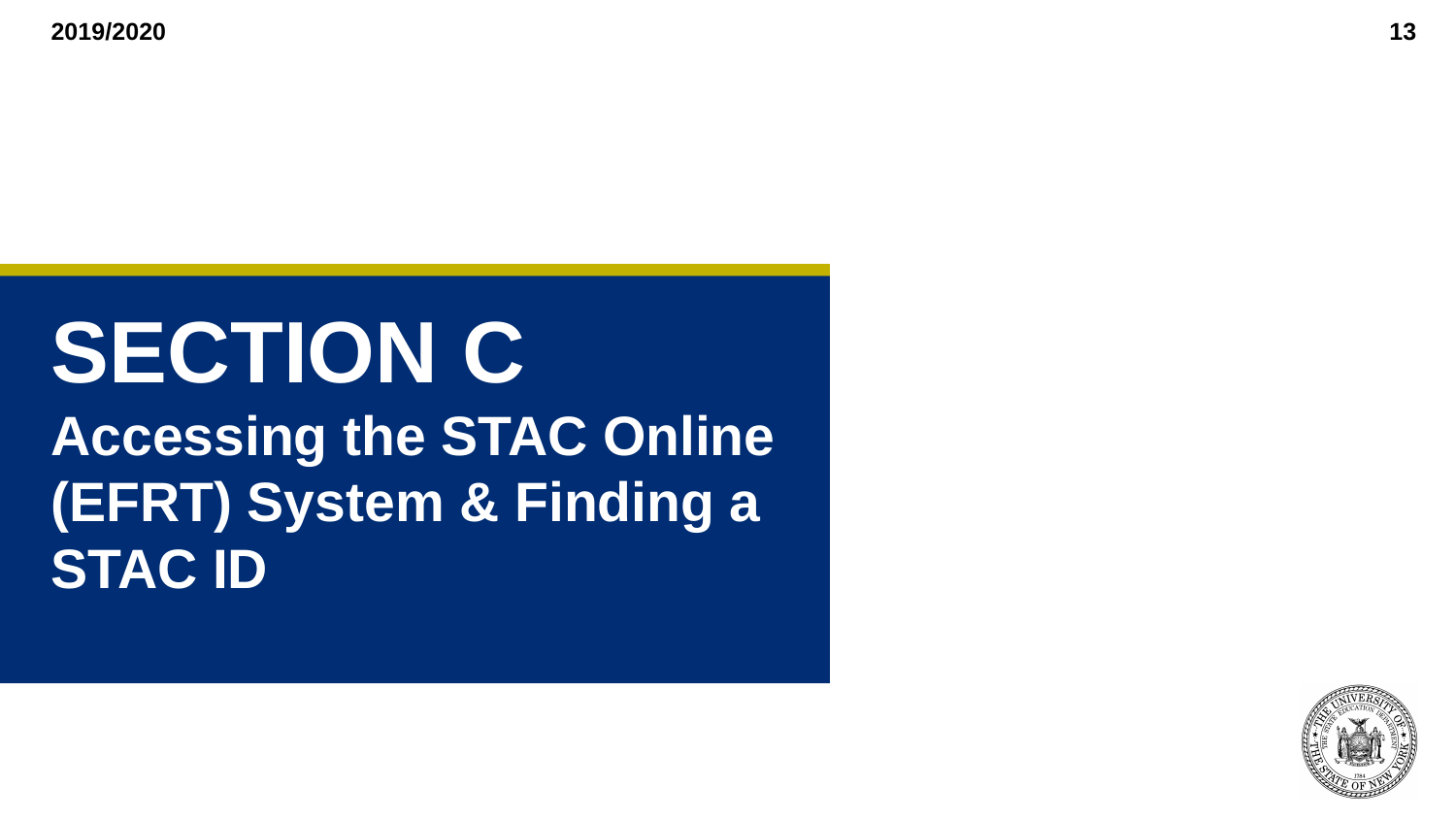

# SECTION C Accessing the STAC Online (EFRT) System & Finding a STAC ID